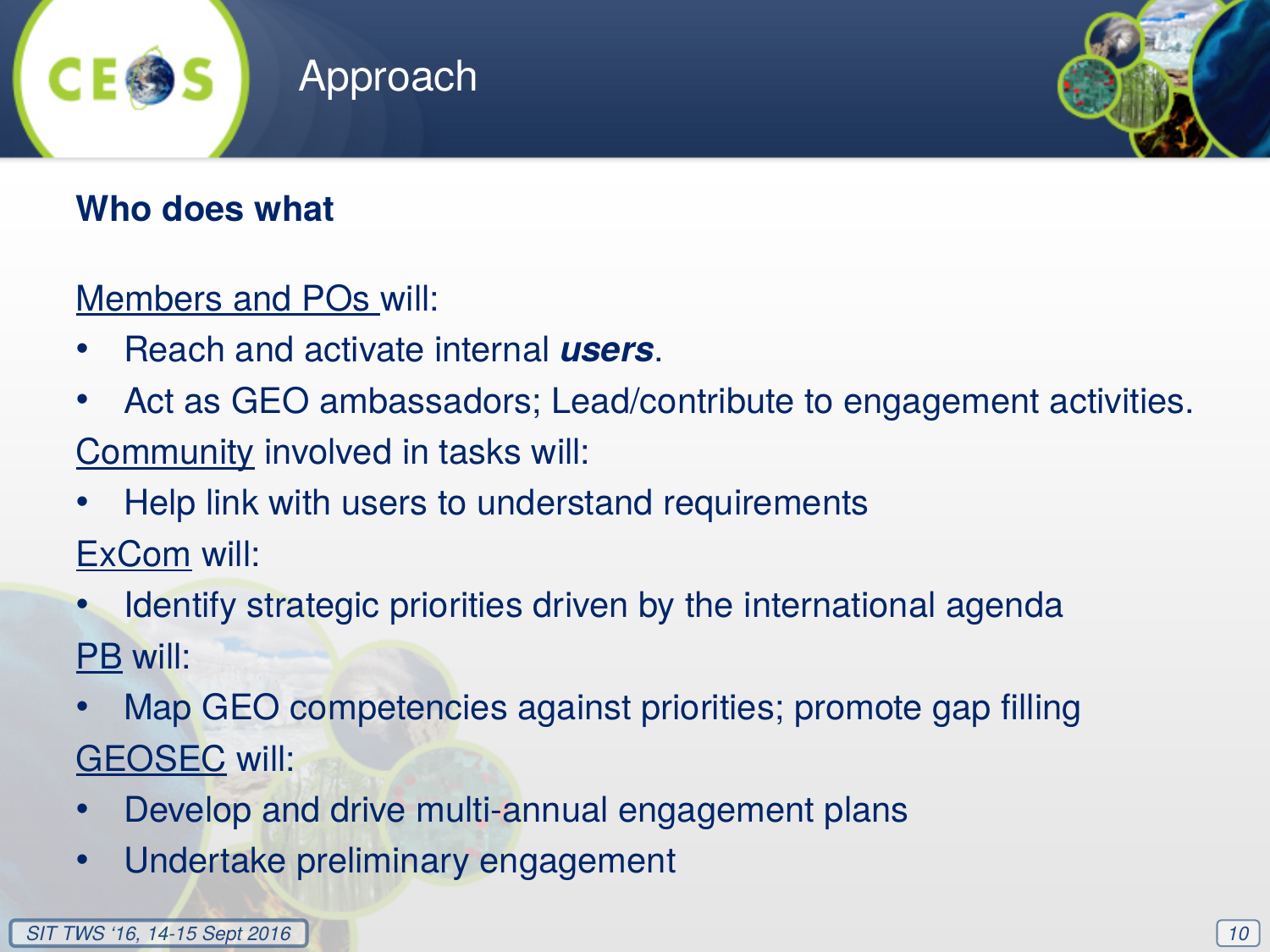

Approach
Who does what

Members and POs will:
Reach and activate internal users.
Act as GEO ambassadors; Lead/contribute to engagement activities.
Community involved in tasks will:
Help link with users to understand requirements
ExCom will:
Identify strategic priorities driven by the international agenda
PB will:
Map GEO competencies against priorities; promote gap filling
GEOSEC will:
Develop and drive multi-annual engagement plans
Undertake preliminary engagement

10